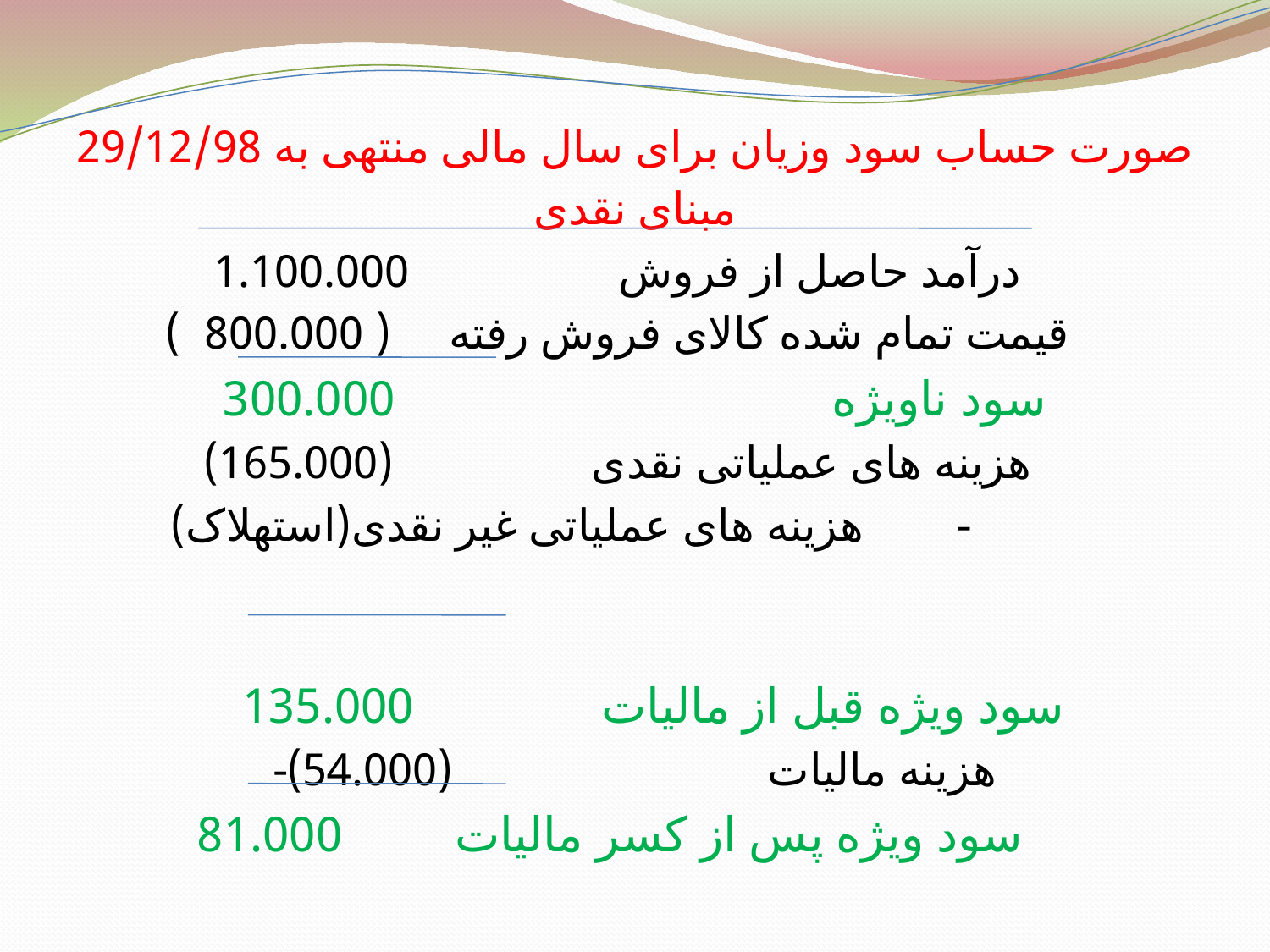

صورت حساب سود وزیان برای سال مالی منتهی به 29/12/98
مبنای نقدی
درآمد حاصل از فروش                  1.100.000
قیمت تمام شده کالای فروش رفته     ( 800.000  )
سود ناویژه                                   300.000
هزینه های عملیاتی نقدی                 (165.000)
هزینه های عملیاتی غیر نقدی(استهلاک)        -

سود ویژه قبل از مالیات               135.000
-هزینه مالیات                           (54.000)
سود ویژه پس از کسر مالیات         81.000